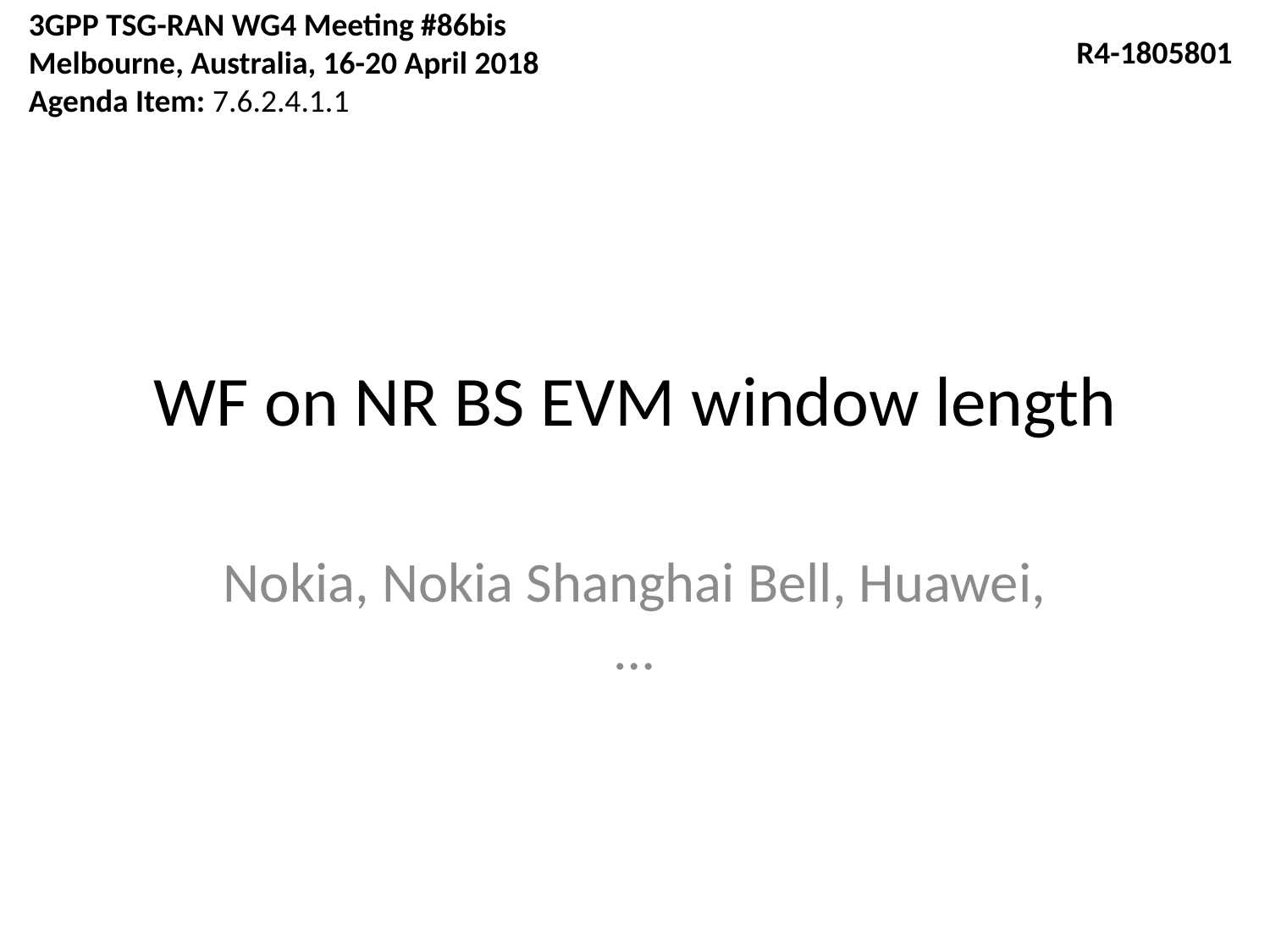

3GPP TSG-RAN WG4 Meeting #86bis
Melbourne, Australia, 16-20 April 2018
Agenda Item: 7.6.2.4.1.1
R4-1805801
# WF on NR BS EVM window length
Nokia, Nokia Shanghai Bell, Huawei, …